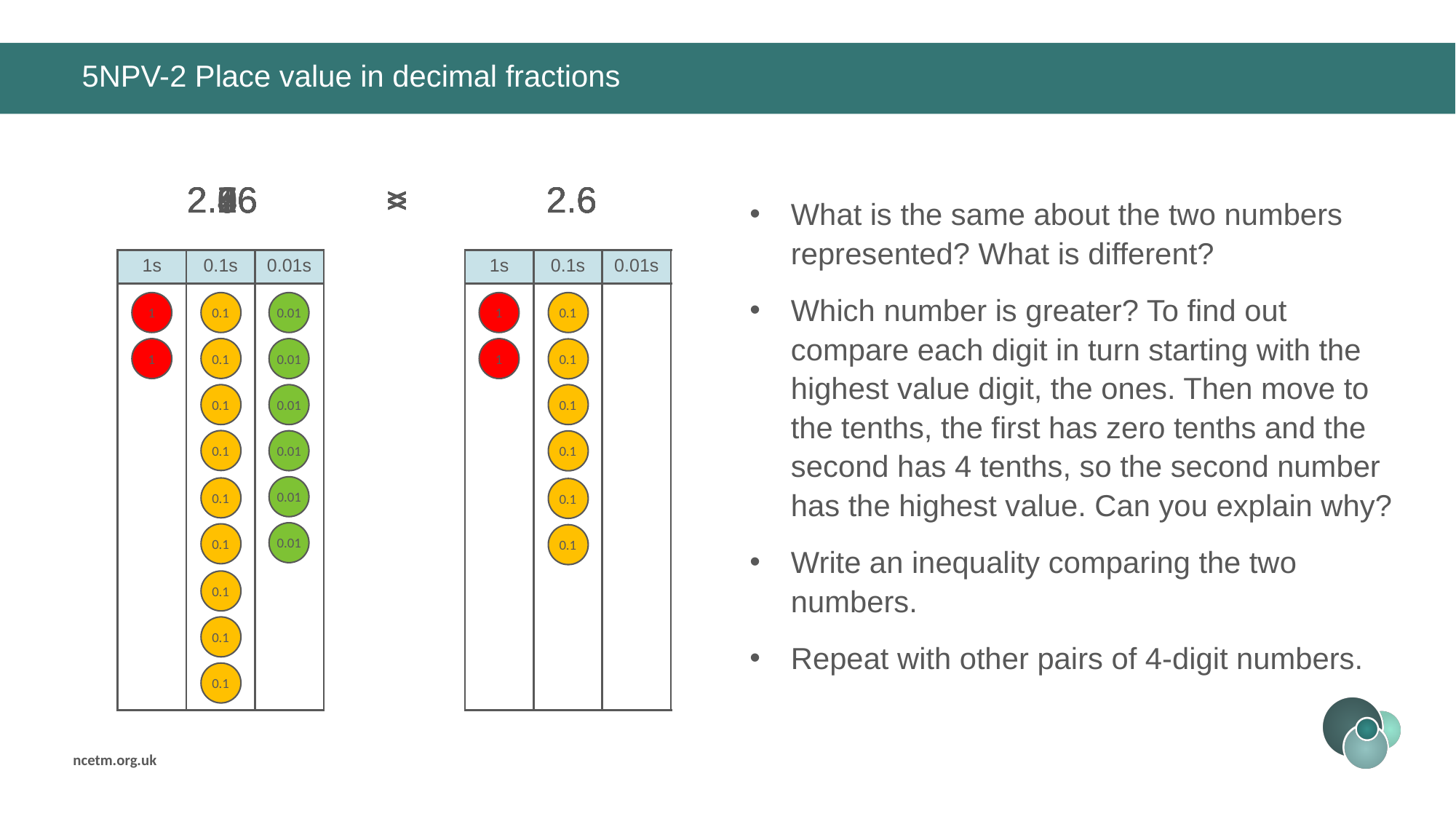

# 5NPV-2 Place value in decimal fractions
2.56
2.66
2.76
2.86
2.96
<
>
>
>
>
2.6
2.6
2.6
2.6
2.6
2.26
2.36
2.46
<
<
<
2.6
2.6
2.6
<
2.16
2.6
<
2.06
2.6
What is the same about the two numbers represented? What is different?
Which number is greater? To find out compare each digit in turn starting with the highest value digit, the ones. Then move to the tenths, the first has zero tenths and the second has 4 tenths, so the second number has the highest value. Can you explain why?
Write an inequality comparing the two numbers.
Repeat with other pairs of 4-digit numbers.

| 1s | 0.1s | 0.01s |
| --- | --- | --- |
|  |  |  |
| 1s | 0.1s | 0.01s |
| --- | --- | --- |
|  |  |  |

0.1

0.1

1

0.01

1

0.1

1

0.01

1

0.1

0.1

0.01

0.1

0.1

0.01

0.1

0.01

0.1

0.1

0.01

0.1

0.1

0.1

0.1

0.1